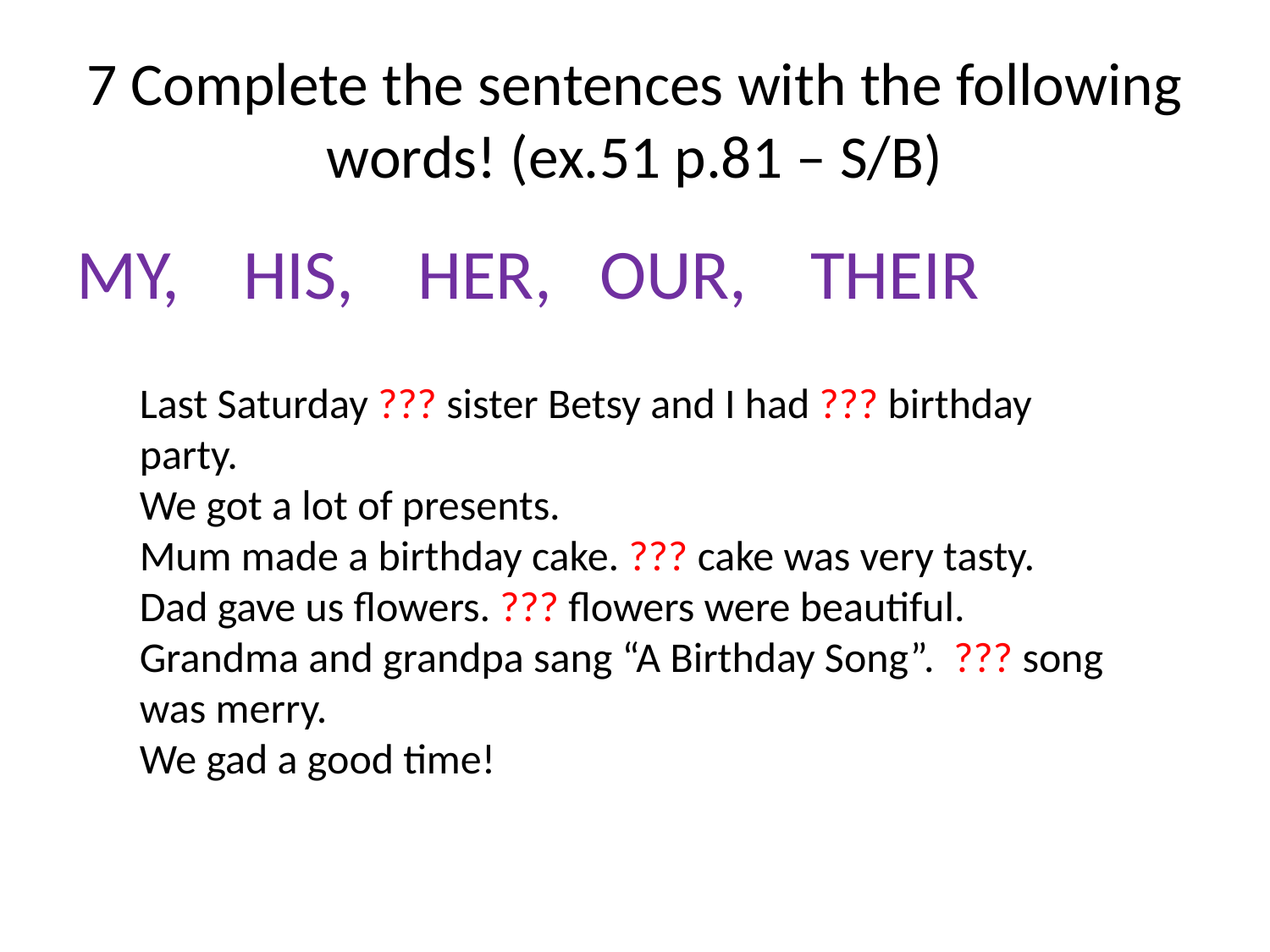

# 7 Complete the sentences with the following words! (ex.51 p.81 – S/B)
MY,    HIS,    HER,   OUR,    THEIR
Last Saturday ??? sister Betsy and I had ??? birthday party.
We got a lot of presents.
Mum made a birthday cake. ??? cake was very tasty.
Dad gave us flowers. ??? flowers were beautiful.
Grandma and grandpa sang “A Birthday Song”.  ??? song was merry.
We gad a good time!